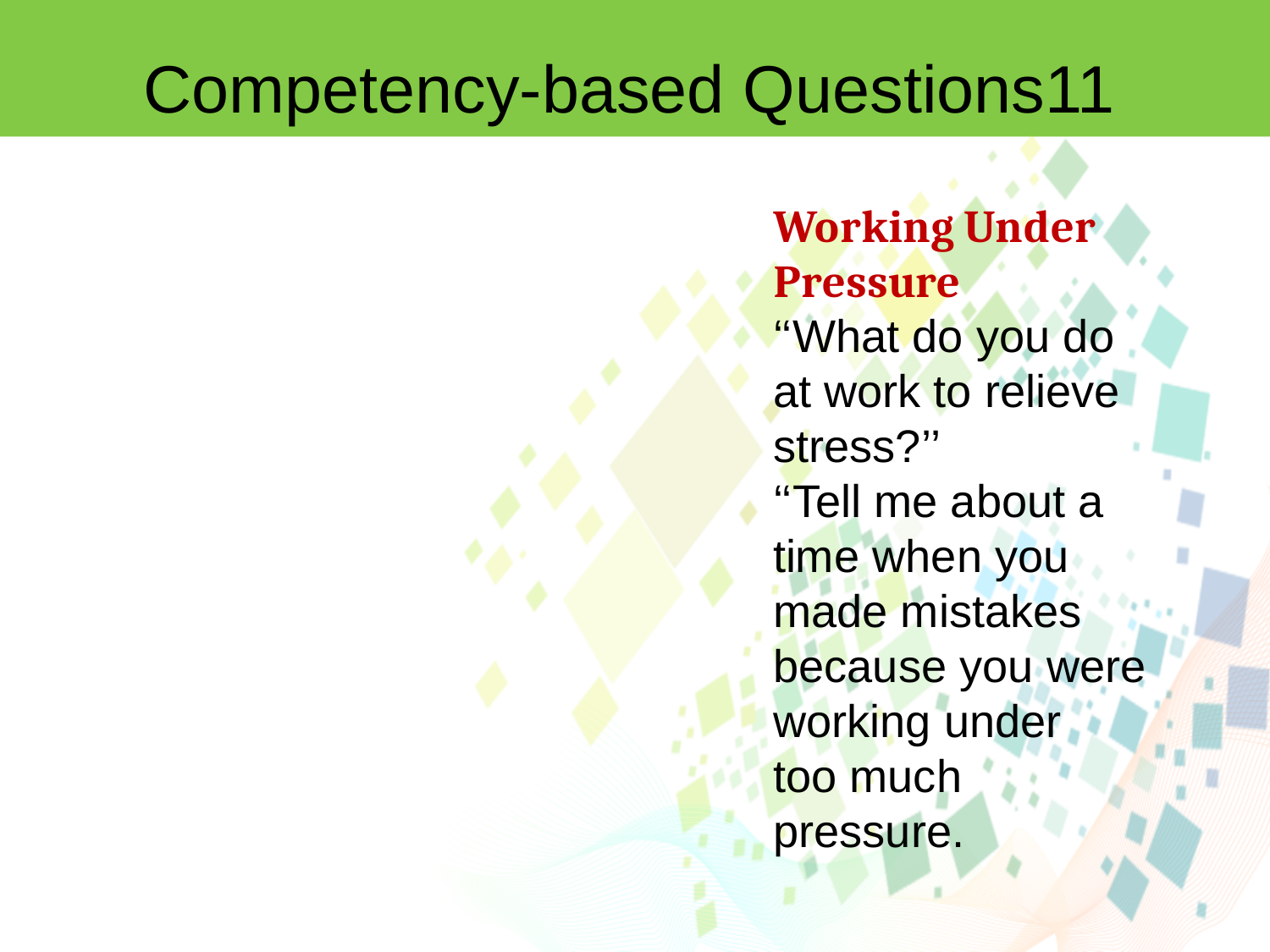

Competency-based Questions11
Working Under Pressure
‘‘What do you do at work to relieve stress?’’
‘‘Tell me about a time when you made mistakes because you were working under
too much pressure.